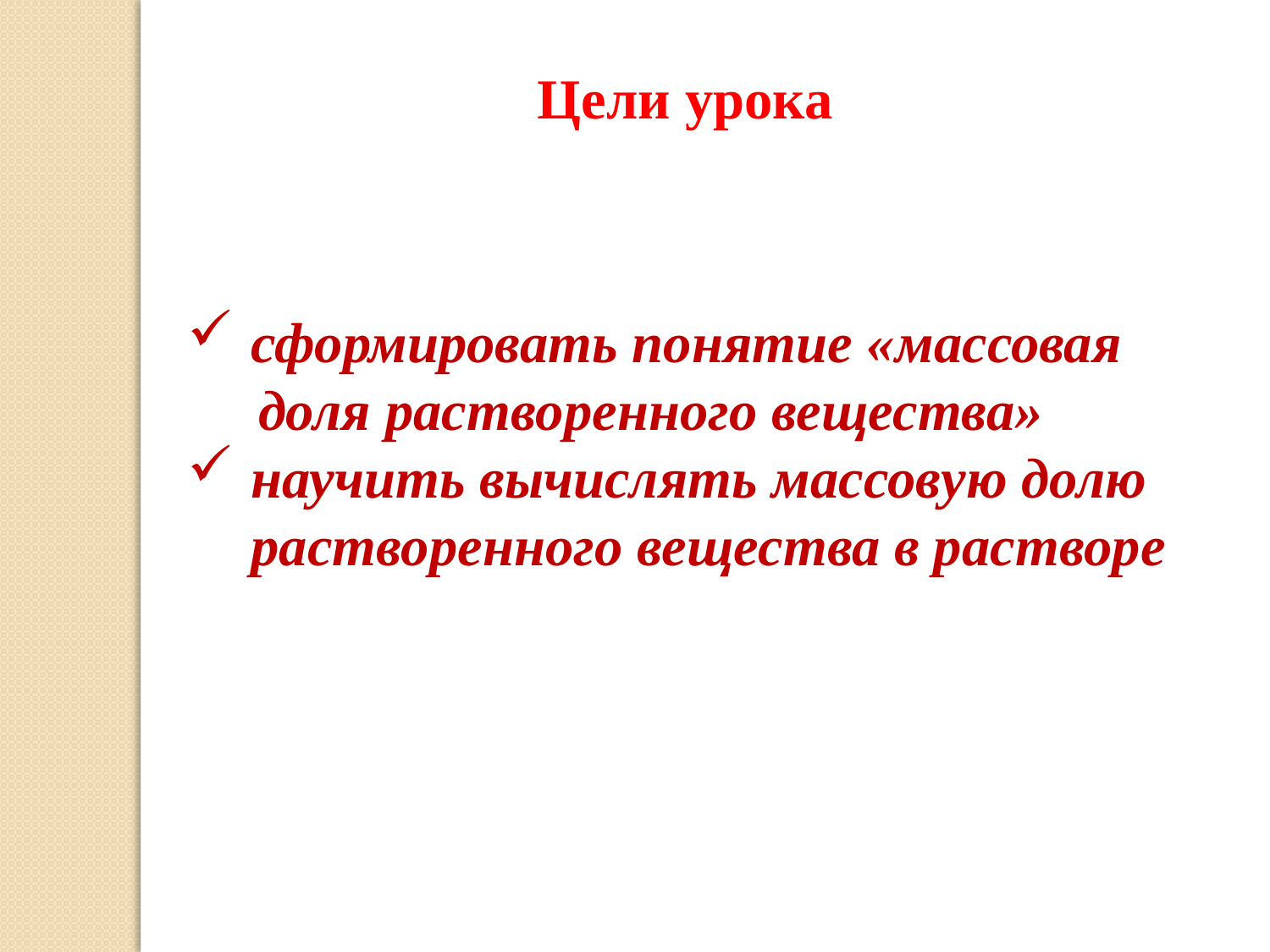

Цели урока
сформировать понятие «массовая
     доля растворенного вещества»
научить вычислять массовую долю растворенного вещества в растворе